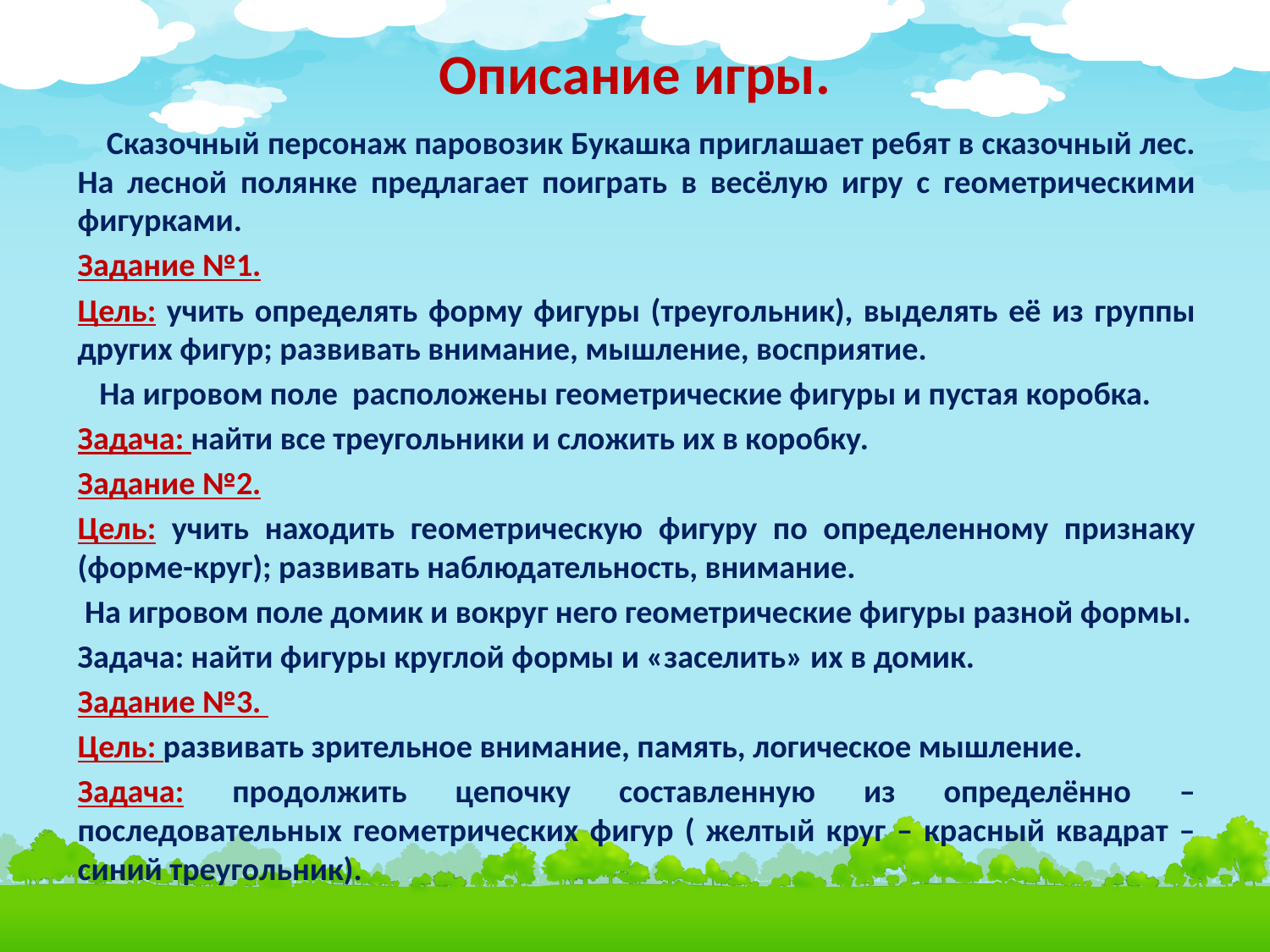

# Описание игры.
    Сказочный персонаж паровозик Букашка приглашает ребят в сказочный лес. На лесной полянке предлагает поиграть в весёлую игру с геометрическими фигурками.
Задание №1.
Цель: учить определять форму фигуры (треугольник), выделять её из группы других фигур; развивать внимание, мышление, восприятие.
   На игровом поле  расположены геометрические фигуры и пустая коробка.
Задача: найти все треугольники и сложить их в коробку.
Задание №2.
Цель: учить находить геометрическую фигуру по определенному признаку (форме-круг); развивать наблюдательность, внимание.
 На игровом поле домик и вокруг него геометрические фигуры разной формы.
Задача: найти фигуры круглой формы и «заселить» их в домик.
Задание №3.
Цель: развивать зрительное внимание, память, логическое мышление.
Задача: продолжить цепочку составленную из определённо – последовательных геометрических фигур ( желтый круг – красный квадрат – синий треугольник).